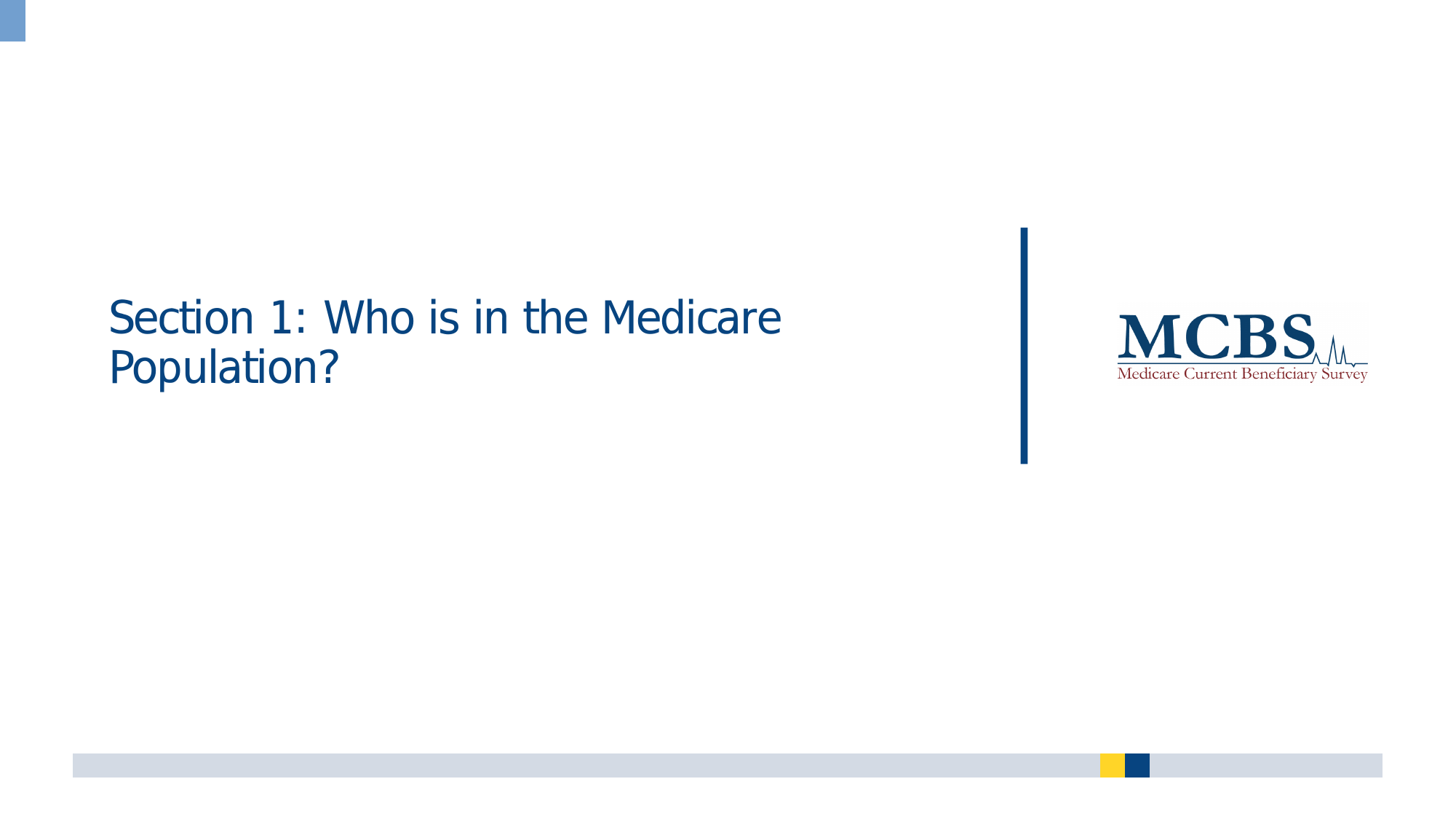

# Section 1: Who is in the Medicare Population?